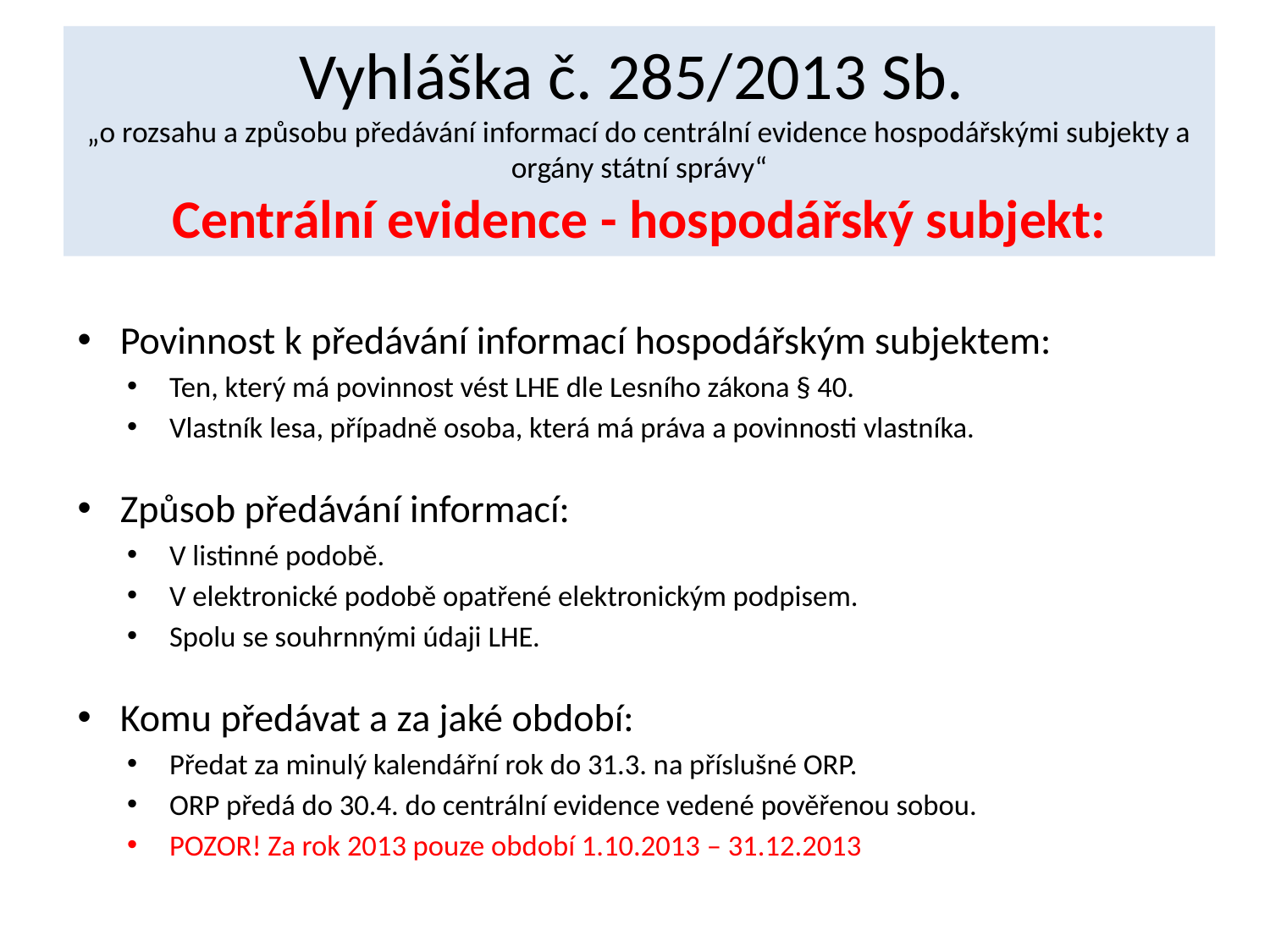

# Vyhláška č. 285/2013 Sb. „o rozsahu a způsobu předávání informací do centrální evidence hospodářskými subjekty a orgány státní správy“ Centrální evidence - hospodářský subjekt:

Povinnost k předávání informací hospodářským subjektem:
Ten, který má povinnost vést LHE dle Lesního zákona § 40.
Vlastník lesa, případně osoba, která má práva a povinnosti vlastníka.

Způsob předávání informací:
V listinné podobě.
V elektronické podobě opatřené elektronickým podpisem.
Spolu se souhrnnými údaji LHE.

Komu předávat a za jaké období:
Předat za minulý kalendářní rok do 31.3. na příslušné ORP.
ORP předá do 30.4. do centrální evidence vedené pověřenou sobou.
POZOR! Za rok 2013 pouze období 1.10.2013 – 31.12.2013